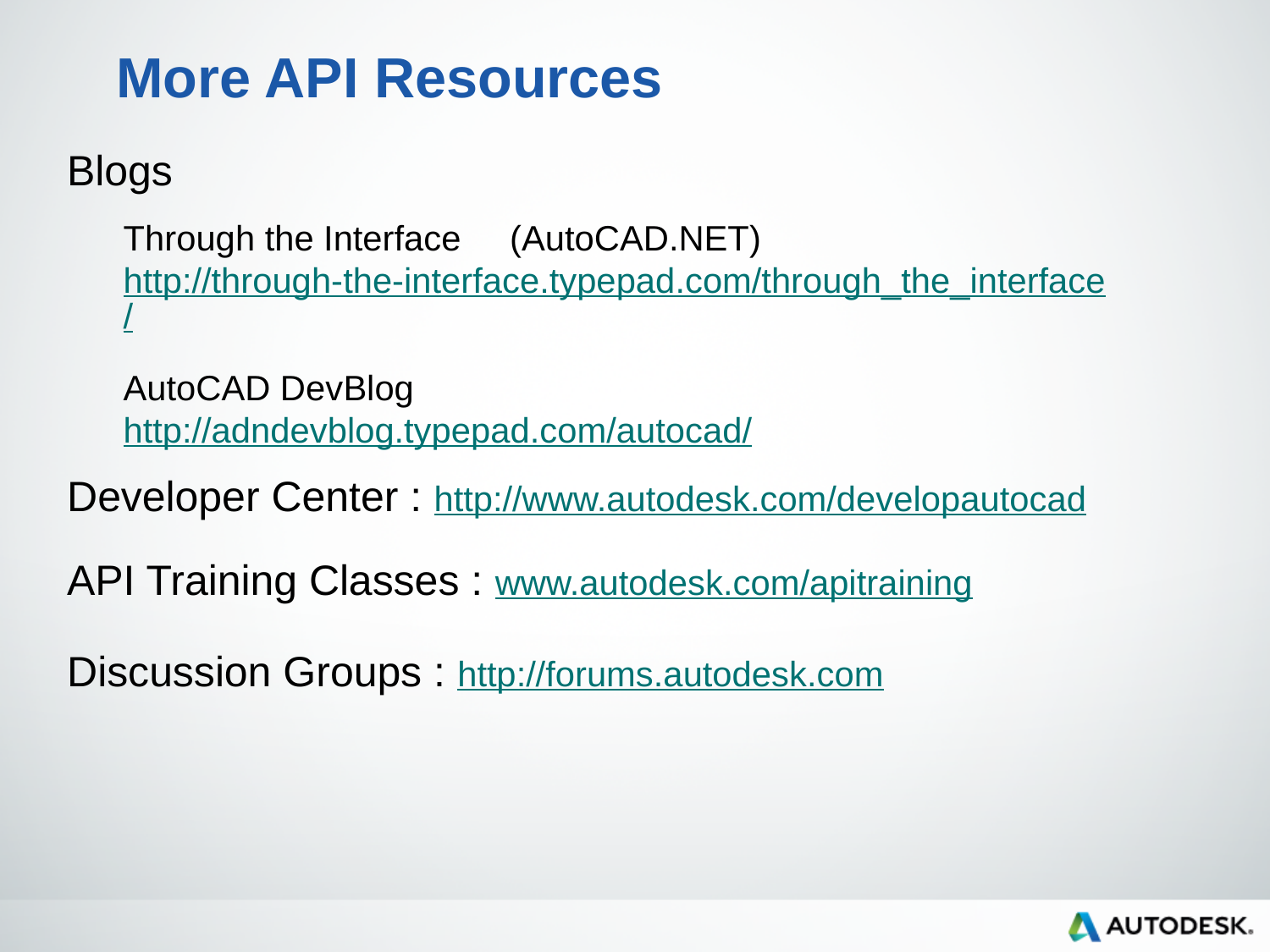

More API Resources
Blogs
Through the Interface     (AutoCAD.NET)
http://through-the-interface.typepad.com/through_the_interface/

AutoCAD DevBlog
http://adndevblog.typepad.com/autocad/

Developer Center : http://www.autodesk.com/developautocad

API Training Classes : www.autodesk.com/apitraining

Discussion Groups : http://forums.autodesk.com